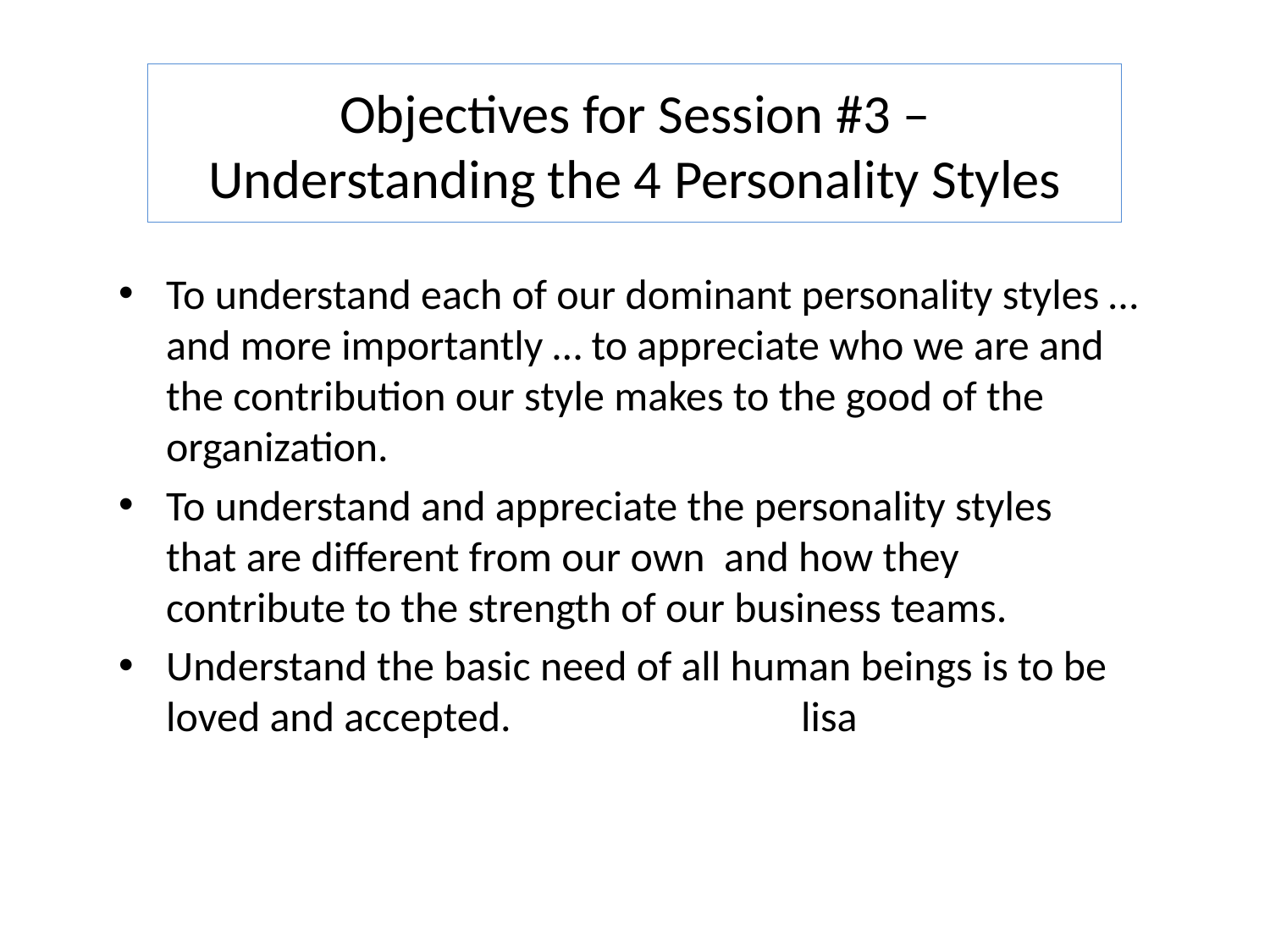

# Objectives for Session #3 – Understanding the 4 Personality Styles
To understand each of our dominant personality styles … and more importantly … to appreciate who we are and the contribution our style makes to the good of the organization.
To understand and appreciate the personality styles  that are different from our own  and how they  contribute to the strength of our business teams.
Understand the basic need of all human beings is to be loved and accepted.			lisa